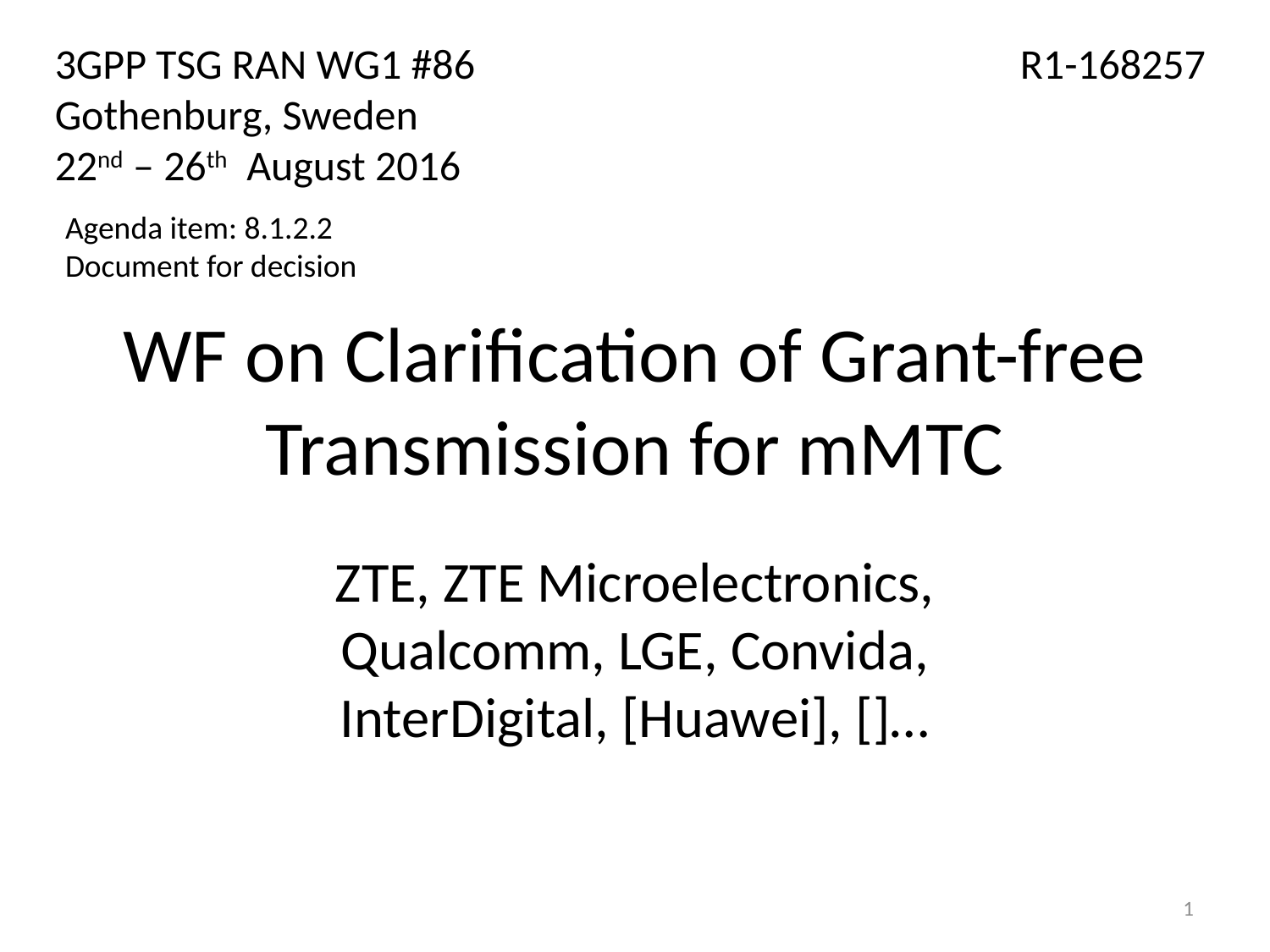

3GPP TSG RAN WG1 #86				        R1-168257
Gothenburg, Sweden
22nd – 26th  August 2016
Agenda item: 8.1.2.2
Document for decision
# WF on Clarification of Grant-free Transmission for mMTC
ZTE, ZTE Microelectronics, Qualcomm, LGE, Convida, InterDigital, [Huawei], []…
1